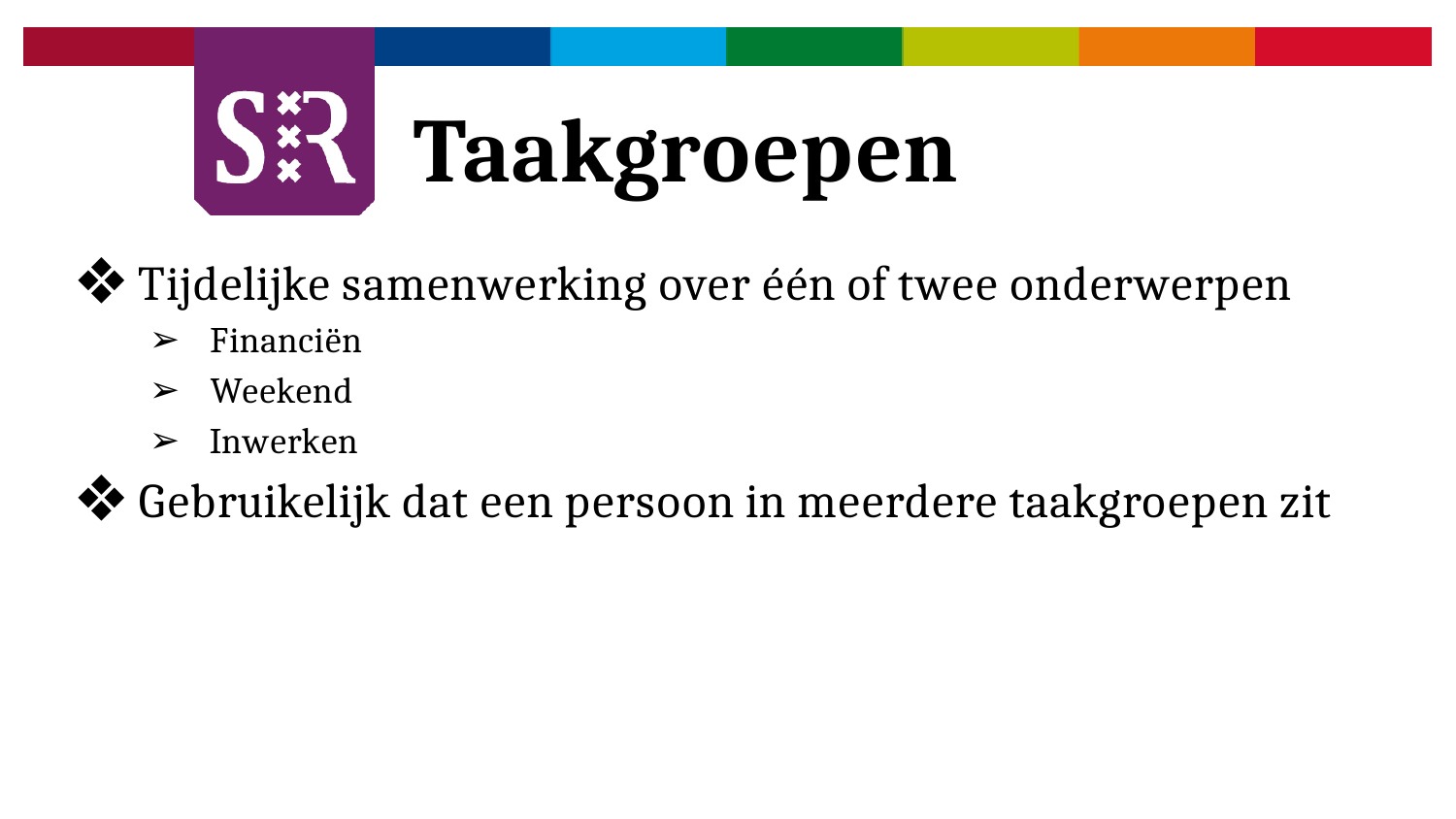

# Taakgroepen
Tijdelijke samenwerking over één of twee onderwerpen
Financiën
Weekend
Inwerken
Gebruikelijk dat een persoon in meerdere taakgroepen zit